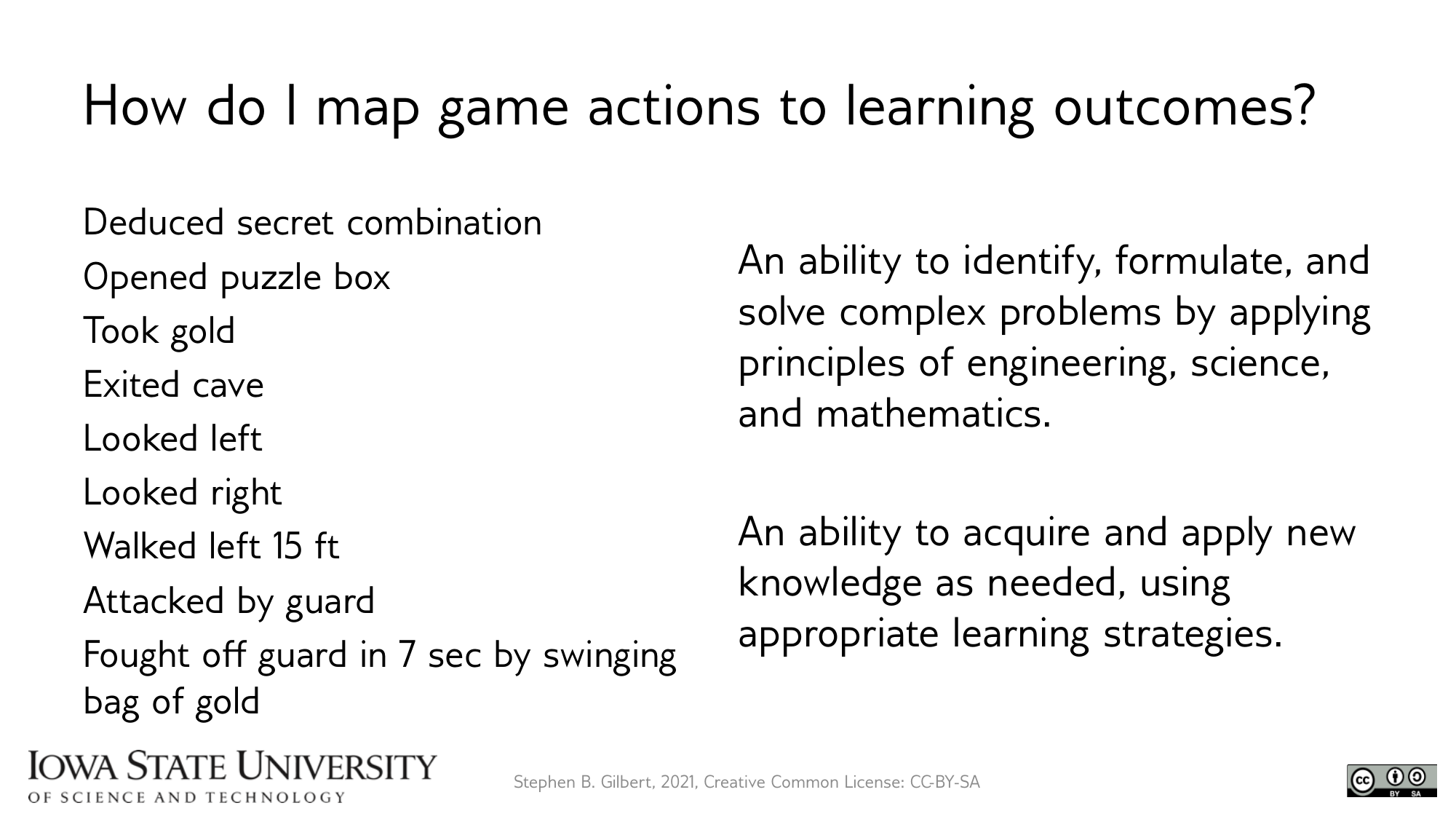

# How do I map game actions to learning outcomes?
Deduced secret combination
Opened puzzle box
Took gold
Exited cave
Looked left
Looked right
Walked left 15 ft
Attacked by guard
Fought off guard in 7 sec by swinging bag of gold

An ability to identify, formulate, and solve complex problems by applying principles of engineering, science, and mathematics.

An ability to acquire and apply new knowledge as needed, using appropriate learning strategies.
Stephen B. Gilbert, 2021, Creative Common License: CC-BY-SA